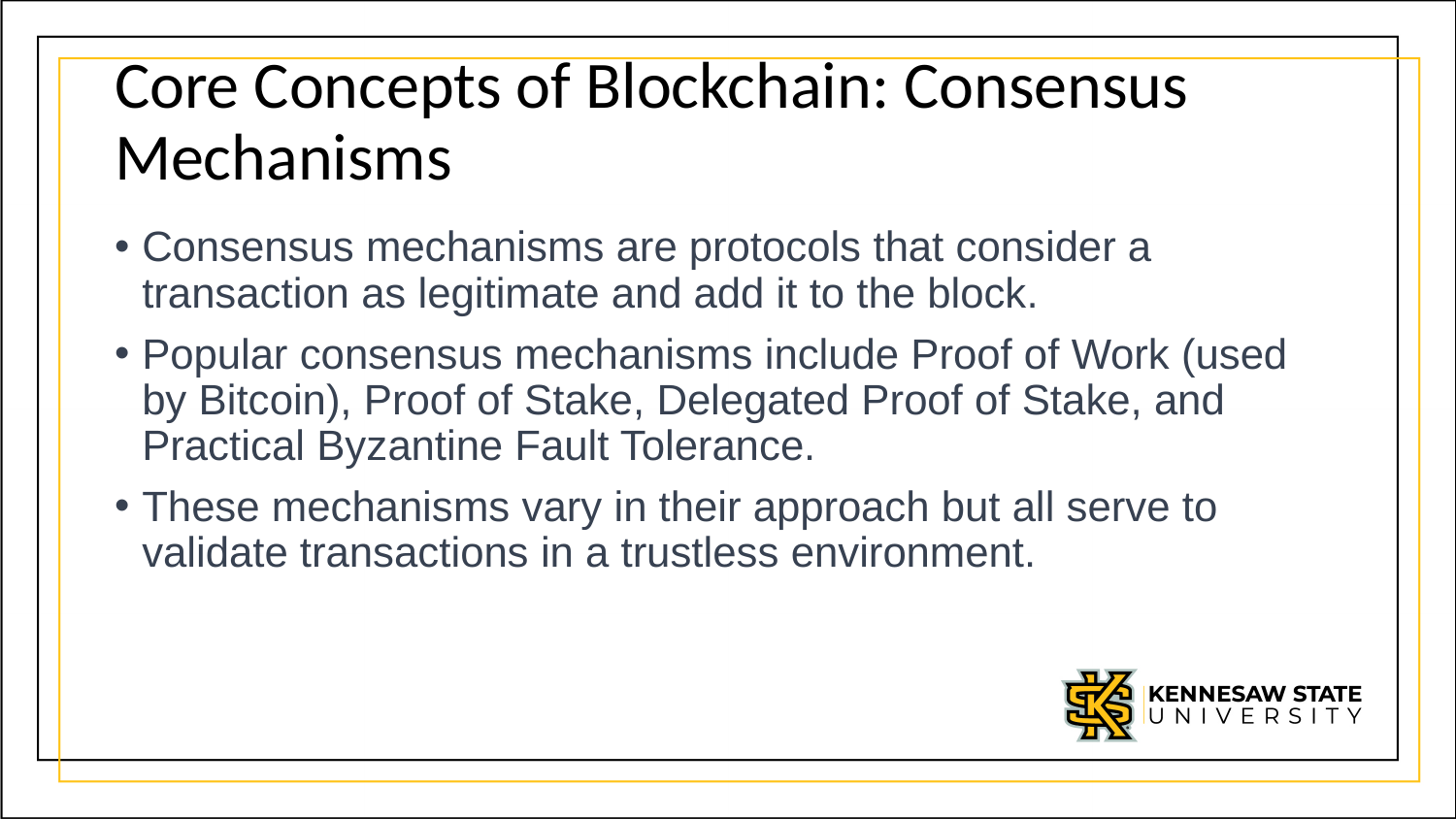

# Core Concepts of Blockchain: Consensus Mechanisms
Consensus mechanisms are protocols that consider a transaction as legitimate and add it to the block.
Popular consensus mechanisms include Proof of Work (used by Bitcoin), Proof of Stake, Delegated Proof of Stake, and Practical Byzantine Fault Tolerance.
These mechanisms vary in their approach but all serve to validate transactions in a trustless environment.